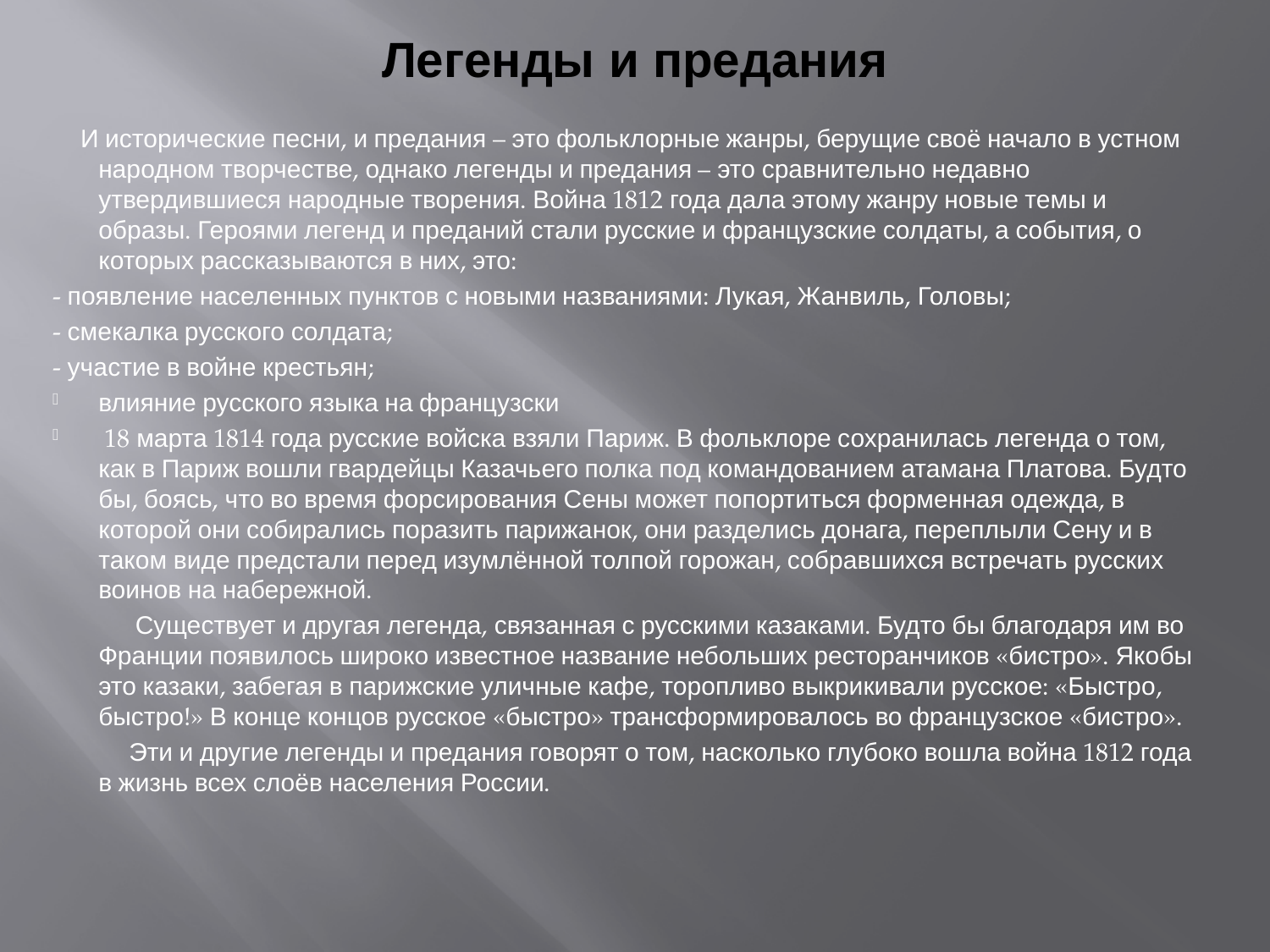

# Легенды и предания
           И исторические песни, и предания – это фольклорные жанры, берущие своё начало в устном народном творчестве, однако легенды и предания – это сравнительно недавно утвердившиеся народные творения. Война 1812 года дала этому жанру новые темы и образы. Героями легенд и преданий стали русские и французские солдаты, а события, о которых рассказываются в них, это:
- появление населенных пунктов с новыми названиями: Лукая, Жанвиль, Головы;
- смекалка русского солдата;
- участие в войне крестьян;
влияние русского языка на французски
 18 марта 1814 года русские войска взяли Париж. В фольклоре сохранилась легенда о том, как в Париж вошли гвардейцы Казачьего полка под командованием атамана Платова. Будто бы, боясь, что во время форсирования Сены может попортиться форменная одежда, в которой они собирались поразить парижанок, они разделись донага, переплыли Сену и в таком виде предстали перед изумлённой толпой горожан, собравшихся встречать русских воинов на набережной.
             Существует и другая легенда, связанная с русскими казаками. Будто бы благодаря им во Франции появилось широко известное название небольших ресторанчиков «бистро». Якобы это казаки, забегая в парижские уличные кафе, торопливо выкрикивали русское: «Быстро, быстро!» В конце концов русское «быстро» трансформировалось во французское «бистро».
            Эти и другие легенды и предания говорят о том, насколько глубоко вошла война 1812 года в жизнь всех слоёв населения России.